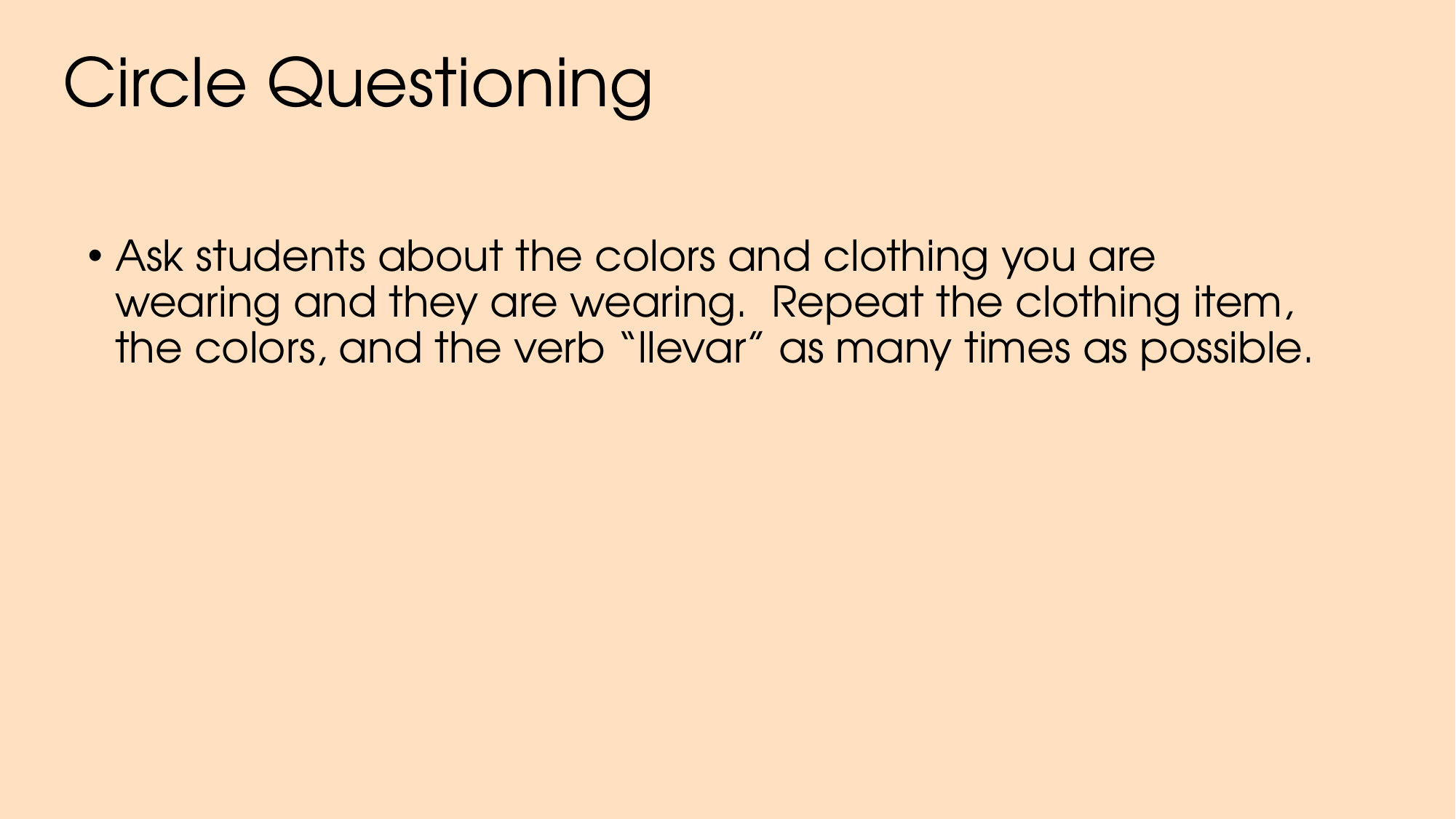

# Circle Questioning
Ask students about the colors and clothing you are wearing and they are wearing.  Repeat the clothing item, the colors, and the verb “llevar” as many times as possible.